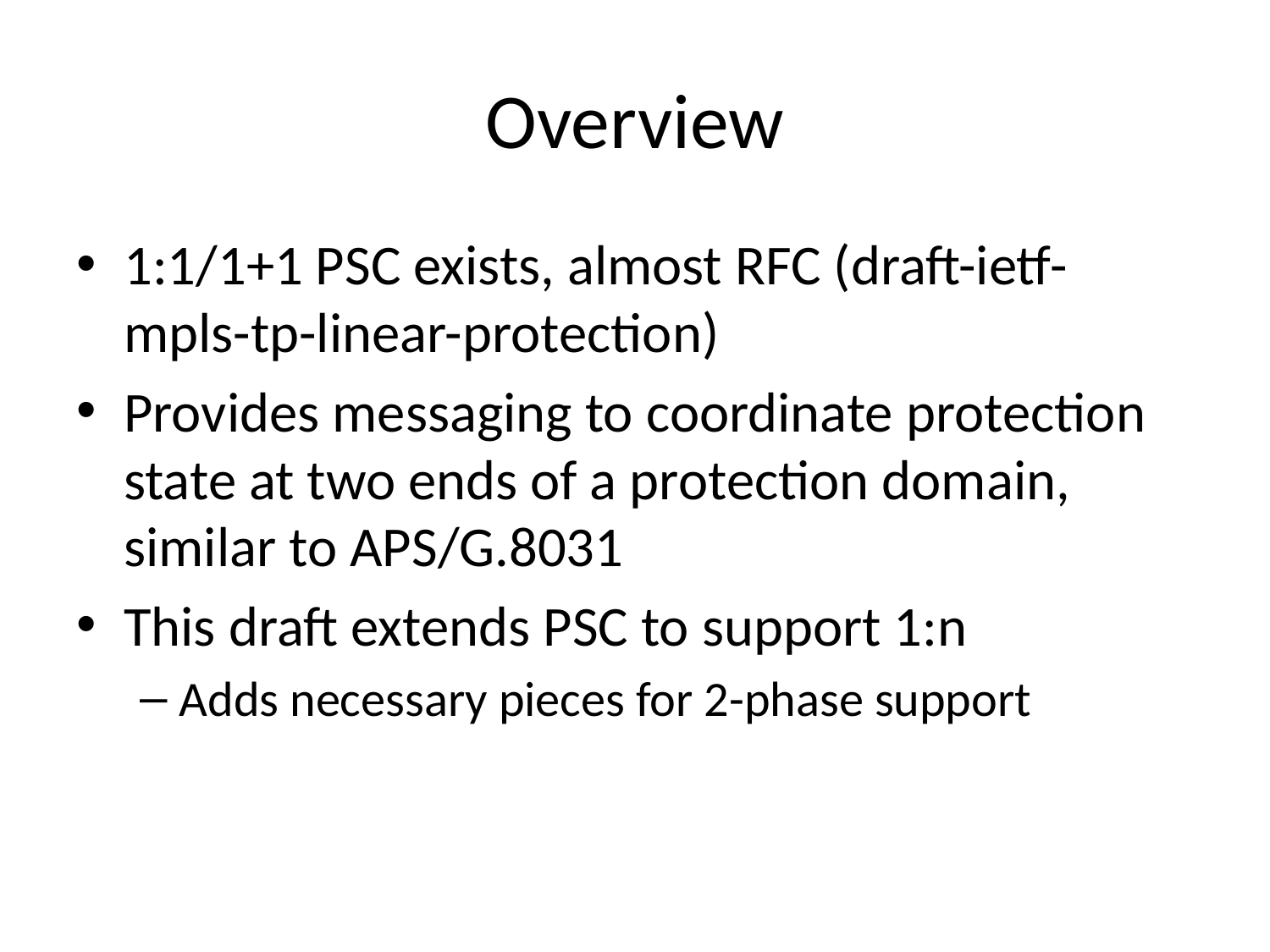

# Overview
1:1/1+1 PSC exists, almost RFC (draft-ietf-mpls-tp-linear-protection)
Provides messaging to coordinate protection state at two ends of a protection domain, similar to APS/G.8031
This draft extends PSC to support 1:n
Adds necessary pieces for 2-phase support